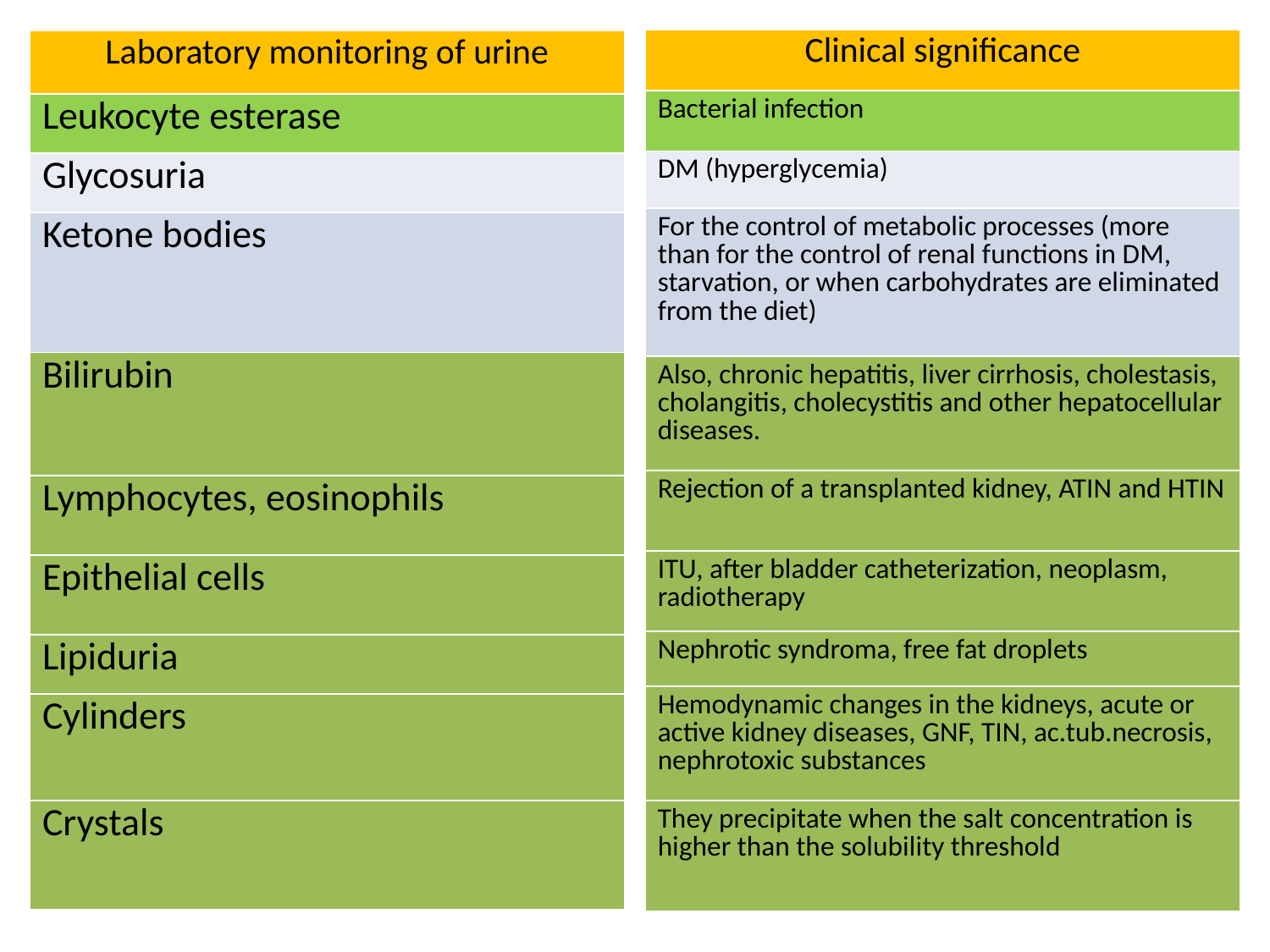

| Clinical significance |
| --- |
| Bacterial infection |
| DM (hyperglycemia) |
| For the control of metabolic processes (more than for the control of renal functions in DM, starvation, or when carbohydrates are eliminated from the diet) |
| Also, chronic hepatitis, liver cirrhosis, cholestasis, cholangitis, cholecystitis and other hepatocellular diseases. |
| Rejection of a transplanted kidney, ATIN and HTIN |
| ITU, after bladder catheterization, neoplasm, radiotherapy |
| Nephrotic syndroma, free fat droplets |
| Hemodynamic changes in the kidneys, acute or active kidney diseases, GNF, TIN, ac.tub.necrosis, nephrotoxic substances |
| They precipitate when the salt concentration is higher than the solubility threshold |
| Laboratory monitoring of urine |
| --- |
| Leukocyte esterase |
| Glycosuria |
| Ketone bodies |
| Bilirubin |
| Lymphocytes, eosinophils |
| Epithelial cells |
| Lipiduria |
| Cylinders |
| Crystals |